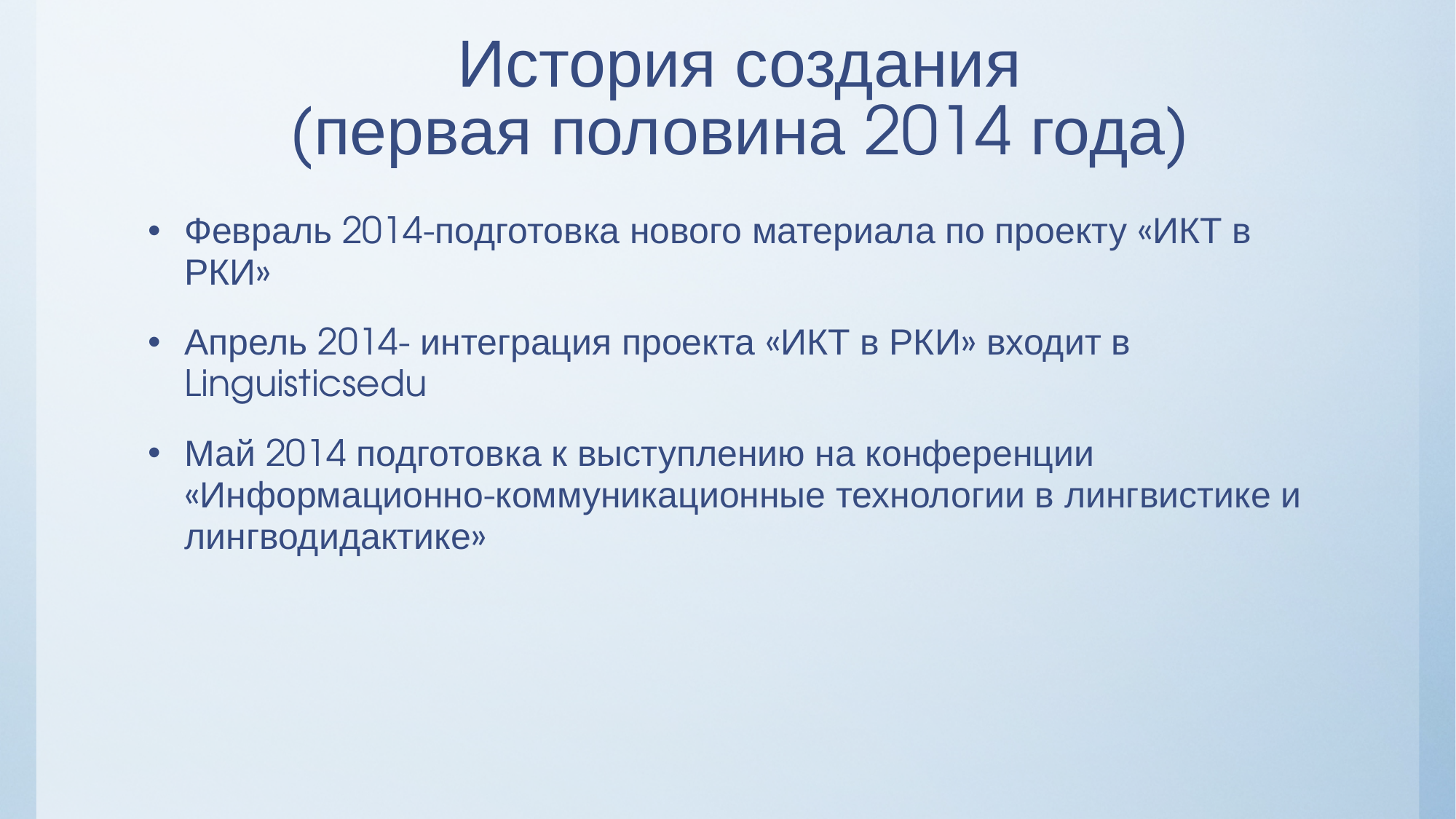

# История создания (первая половина 2014 года)
Февраль 2014-подготовка нового материала по проекту «ИКТ в РКИ»
Апрель 2014- интеграция проекта «ИКТ в РКИ» входит в   Linguisticsedu
Май 2014 подготовка к выступлению на конференции «Информационно-коммуникационные технологии в лингвистике и лингводидактике»